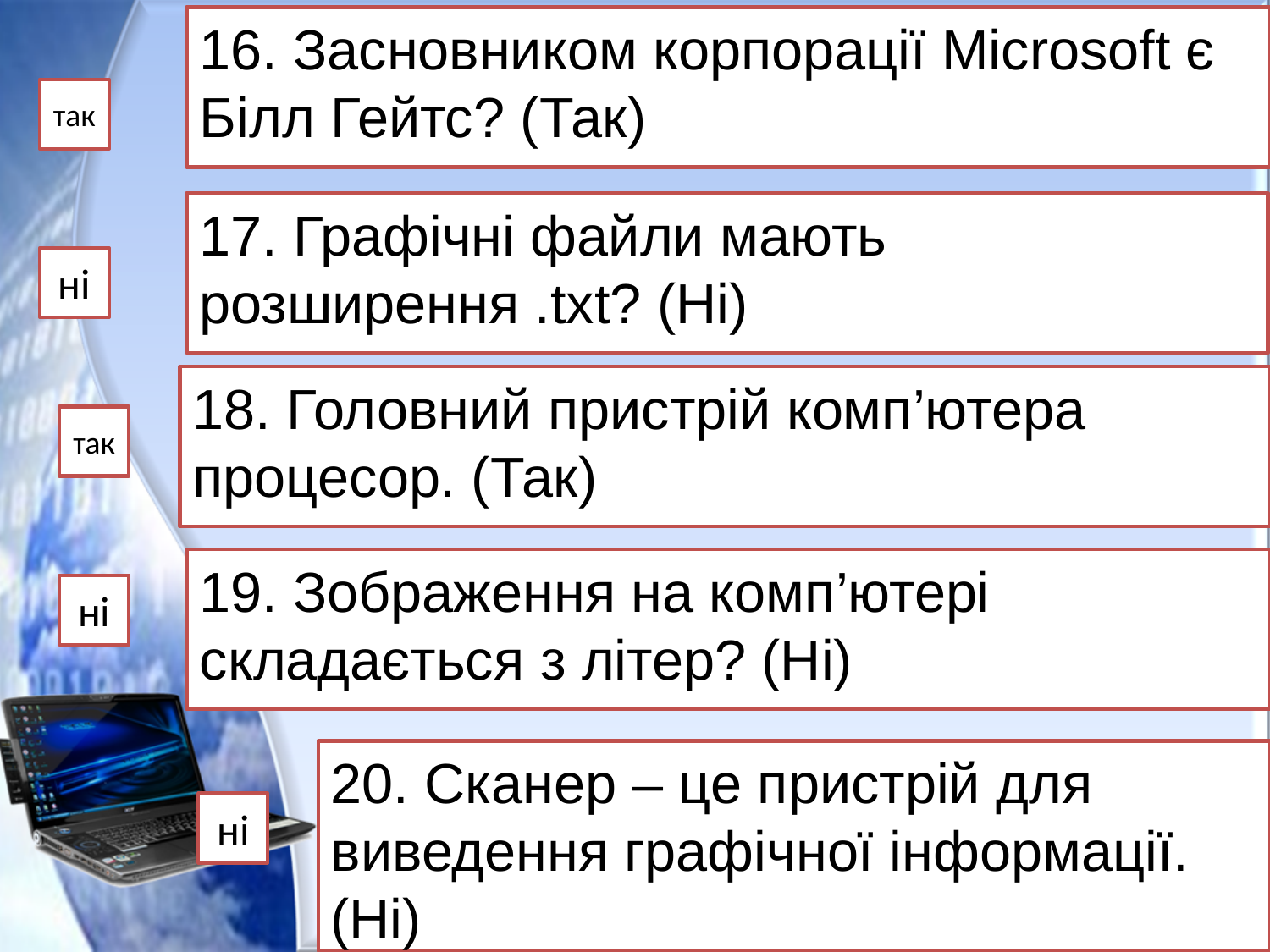

16. Засновником корпорації Microsoft є Білл Гейтс? (Так)
так
17. Графічні файли мають розширення .txt? (Ні)
ні
18. Головний пристрій комп’ютера процесор. (Так)
так
19. Зображення на комп’ютері складається з літер? (Ні)
ні
20. Сканер – це пристрій для виведення графічної інформації. (Ні)
ні